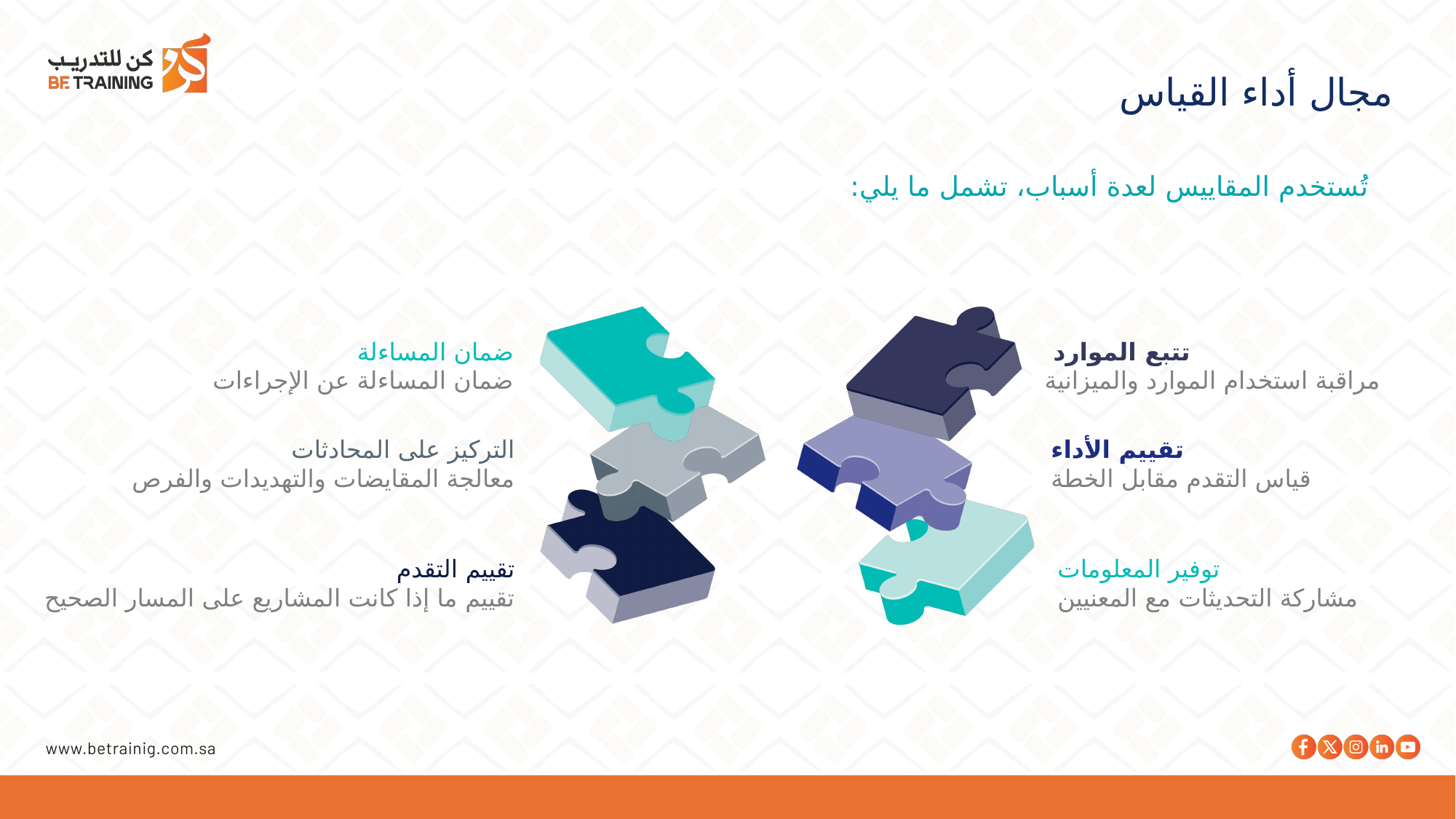

مجال أداء القياس
تُستخدم المقاييس لعدة أسباب، تشمل ما يلي:

ضمان المساءلة
ضمان المساءلة عن الإجراءات
تتبع الموارد
مراقبة استخدام الموارد والميزانية

التركيز على المحادثات
معالجة المقايضات والتهديدات والفرص
تقييم الأداء
قياس التقدم مقابل الخطة

تقييم التقدم
تقييم ما إذا كانت المشاريع على المسار الصحيح
توفير المعلومات
مشاركة التحديثات مع المعنيين